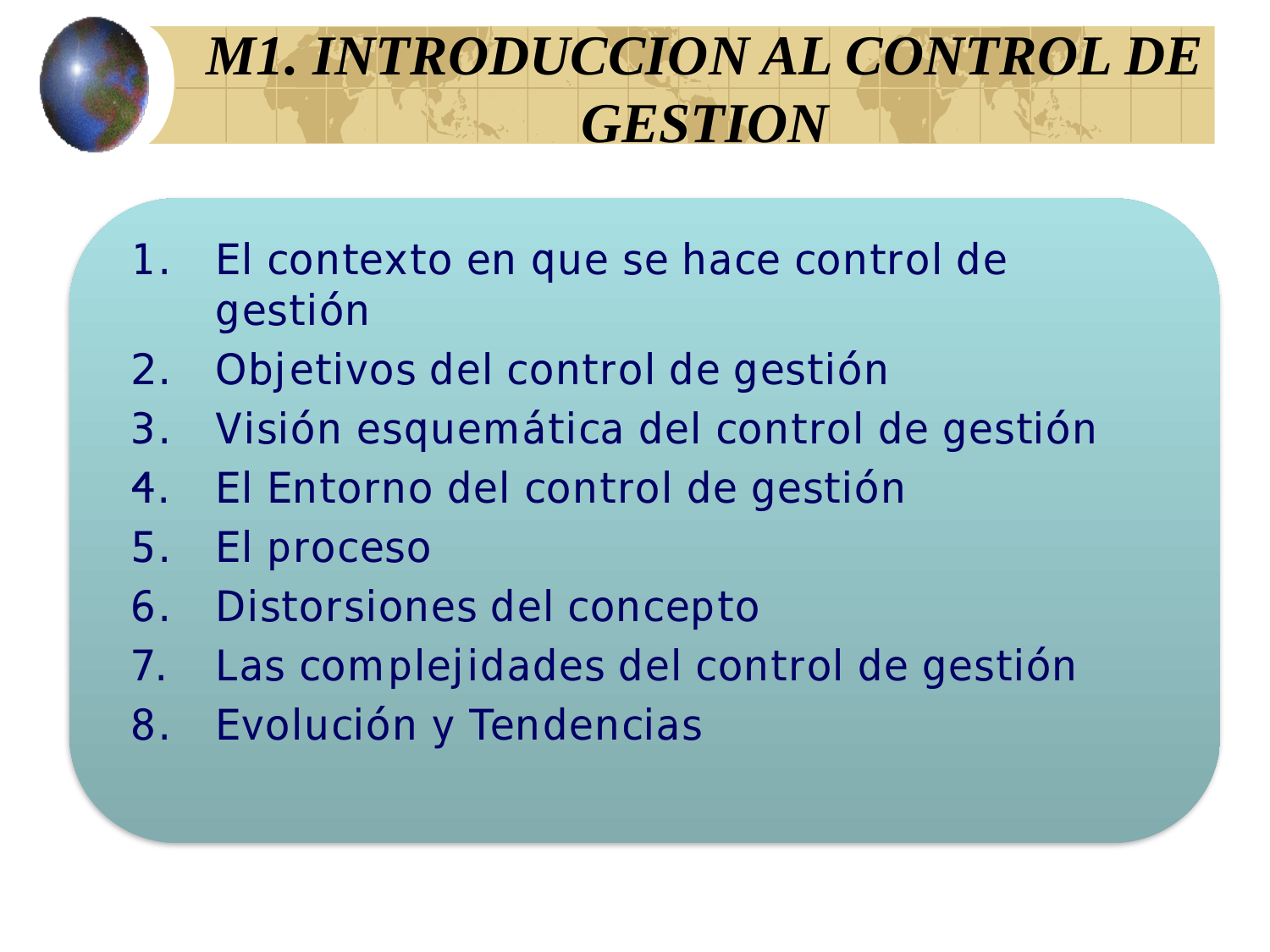

# M1. INTRODUCCION AL CONTROL DE GESTION

El contexto en que se hace control de gestión
Objetivos del control de gestión
Visión esquemática del control de gestión
El Entorno del control de gestión
El proceso
Distorsiones del concepto
Las complejidades del control de gestión
Evolución y Tendencias